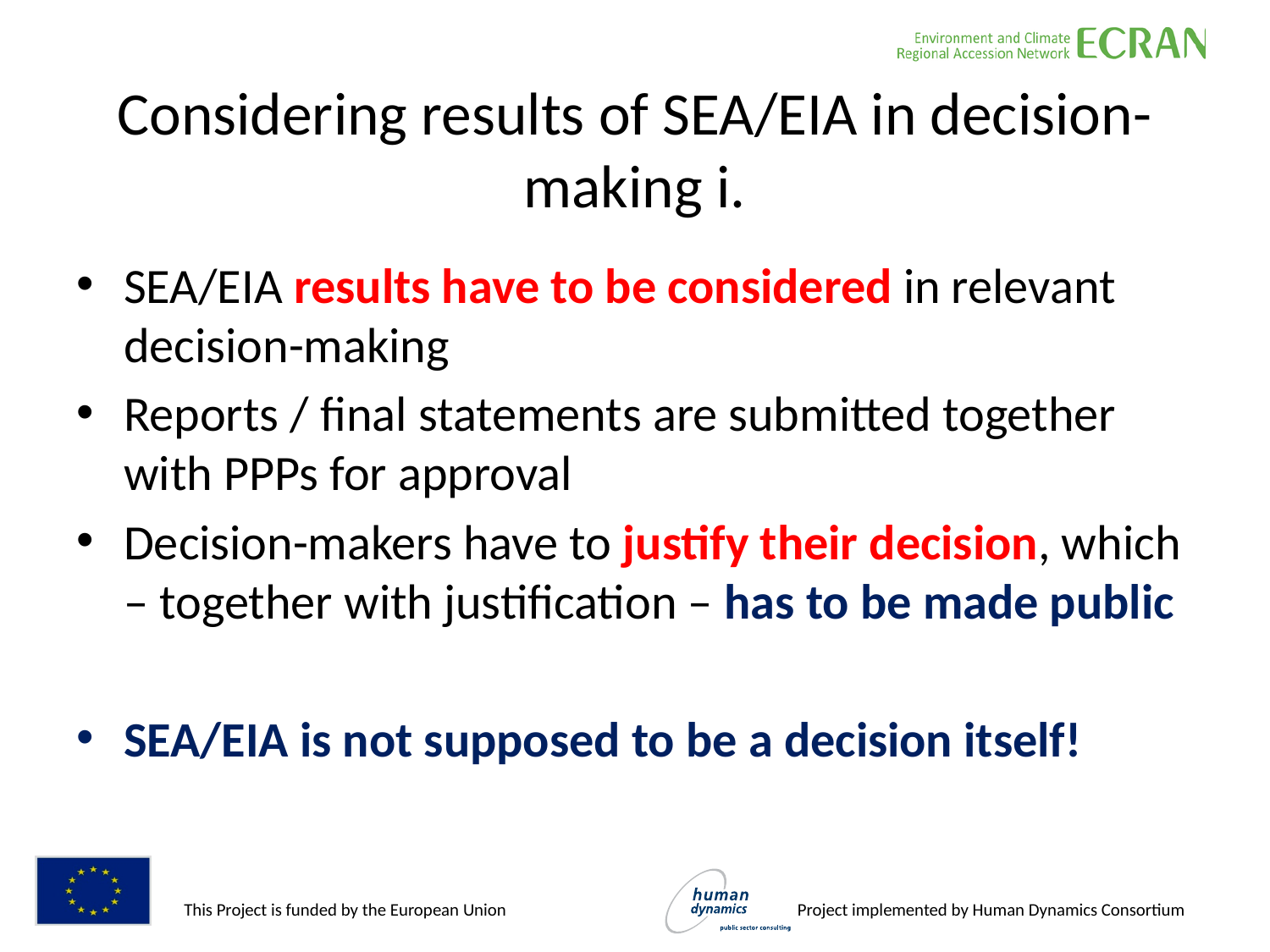

# Considering results of SEA/EIA in decision-making i.
SEA/EIA results have to be considered in relevant decision-making
Reports / final statements are submitted together with PPPs for approval
Decision-makers have to justify their decision, which – together with justification – has to be made public

SEA/EIA is not supposed to be a decision itself!